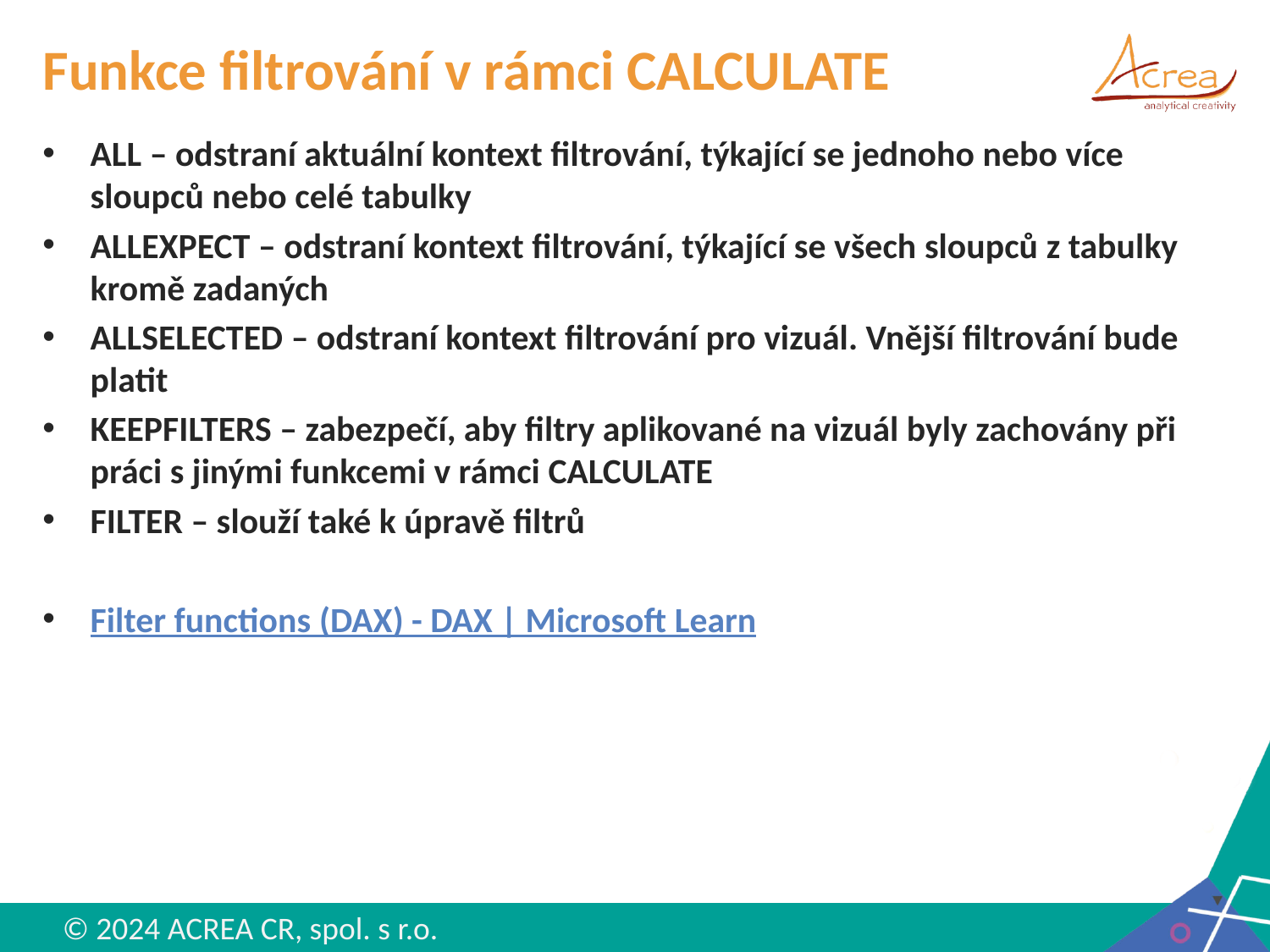

# Funkce filtrování v rámci CALCULATE
ALL – odstraní aktuální kontext filtrování, týkající se jednoho nebo více sloupců nebo celé tabulky
ALLEXPECT – odstraní kontext filtrování, týkající se všech sloupců z tabulky kromě zadaných
ALLSELECTED – odstraní kontext filtrování pro vizuál. Vnější filtrování bude platit
KEEPFILTERS – zabezpečí, aby filtry aplikované na vizuál byly zachovány při práci s jinými funkcemi v rámci CALCULATE
FILTER – slouží také k úpravě filtrů

Filter functions (DAX) - DAX | Microsoft Learn